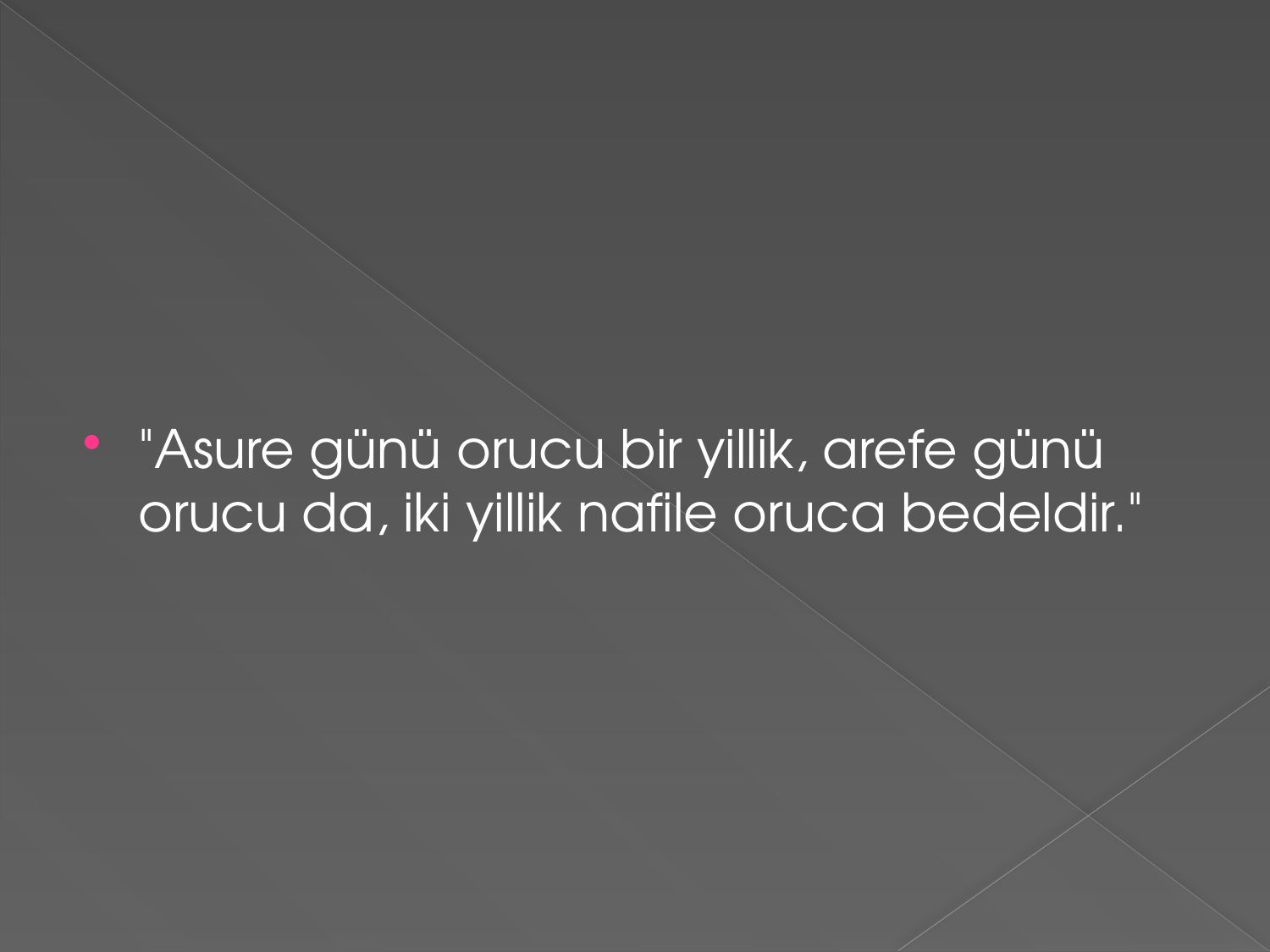

#

"Asure günü orucu bir yillik, arefe günü orucu da, iki yillik nafile oruca bedeldir."